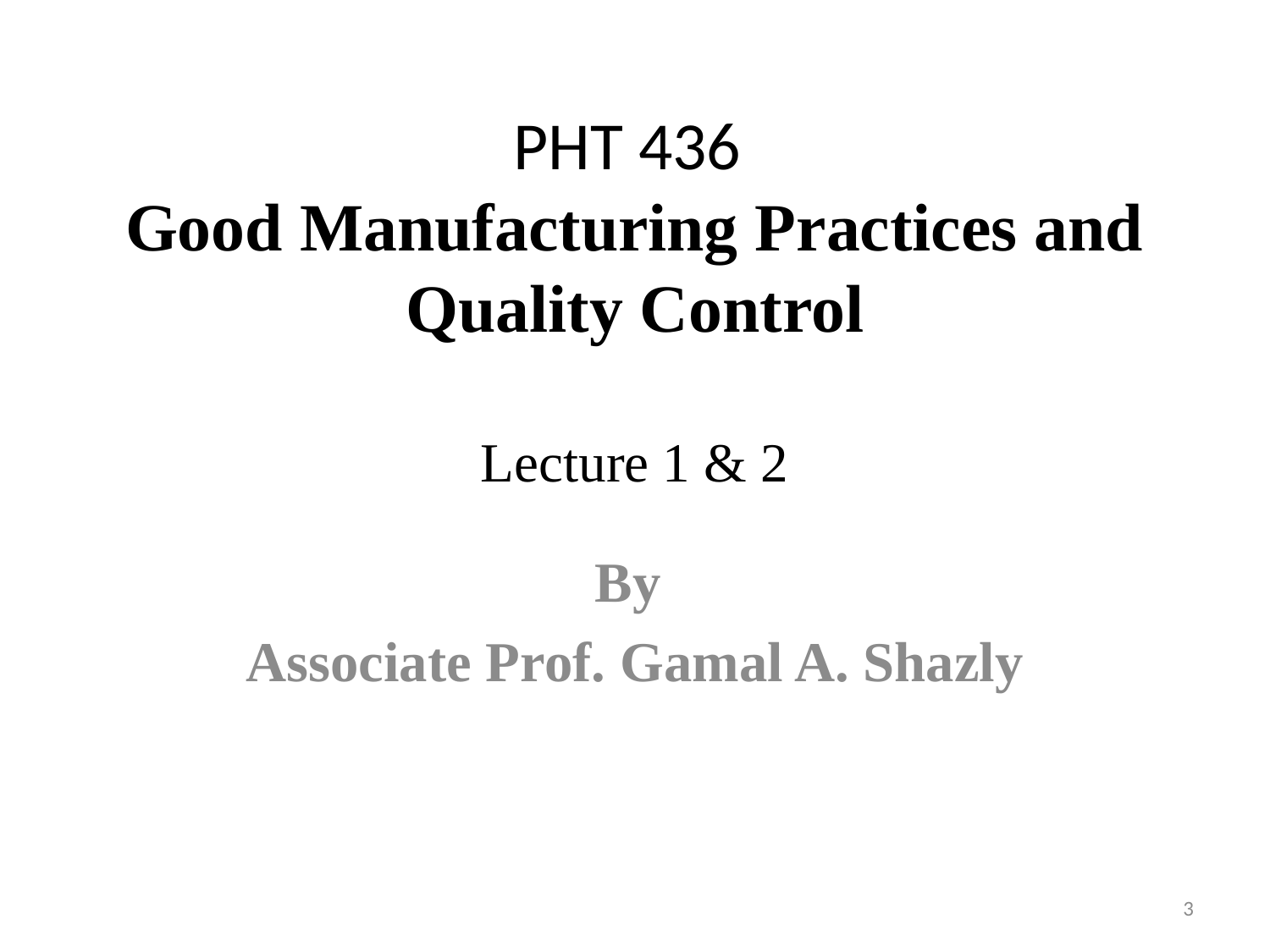

# PHT 436 Good Manufacturing Practices and Quality Control Lecture 1 & 2
By
Associate Prof. Gamal A. Shazly
3